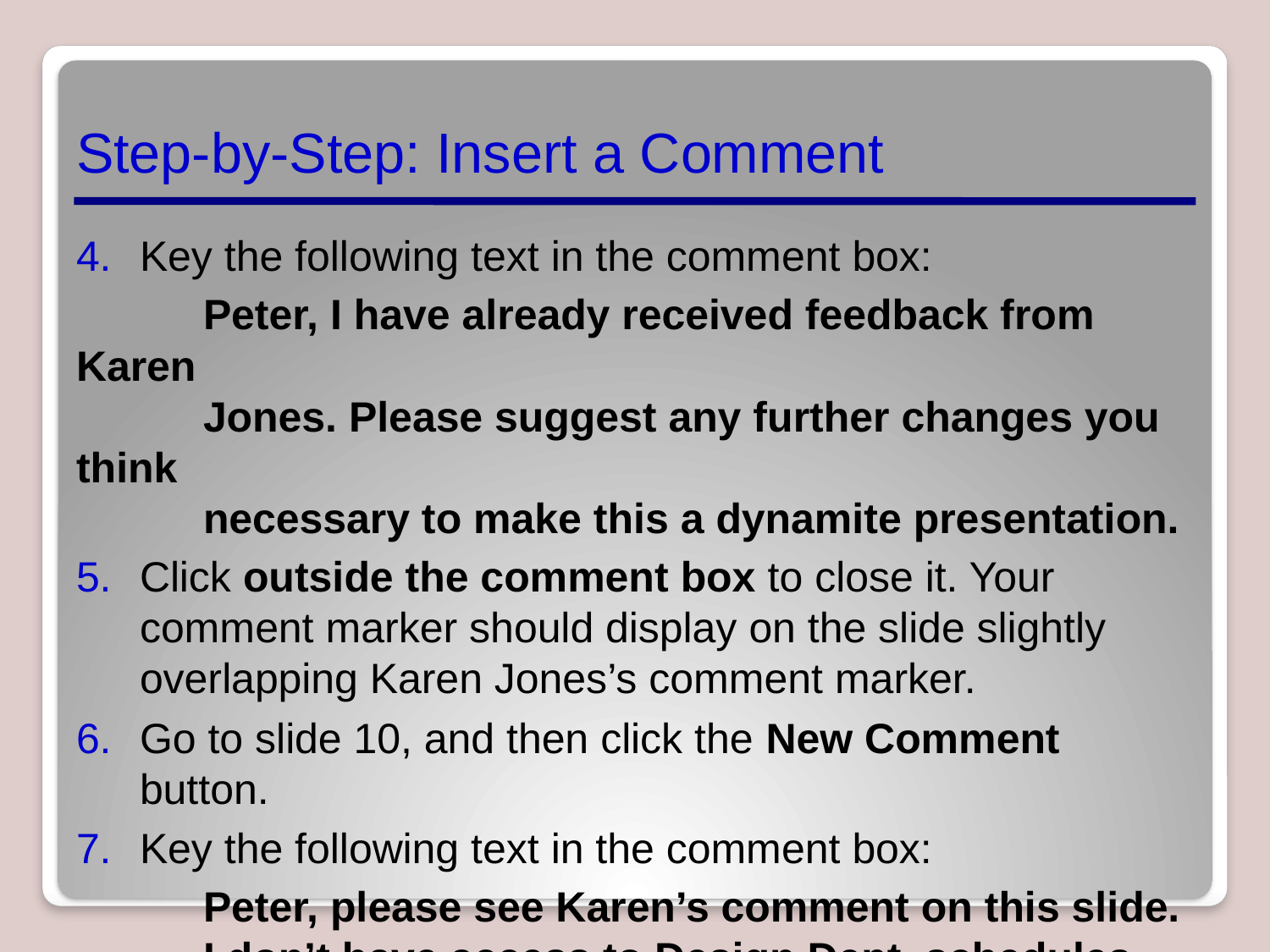

# Step-by-Step: Insert a Comment
Key the following text in the comment box:
	Peter, I have already received feedback from Karen
	Jones. Please suggest any further changes you think
	necessary to make this a dynamite presentation.
Click outside the comment box to close it. Your comment marker should display on the slide slightly overlapping Karen Jones’s comment marker.
Go to slide 10, and then click the New Comment button.
Key the following text in the comment box:
	Peter, please see Karen’s comment on this slide.
	I don’t have access to Design Dept. schedules. Can
	you confirm the lag time is now only 4 to 5 weeks?